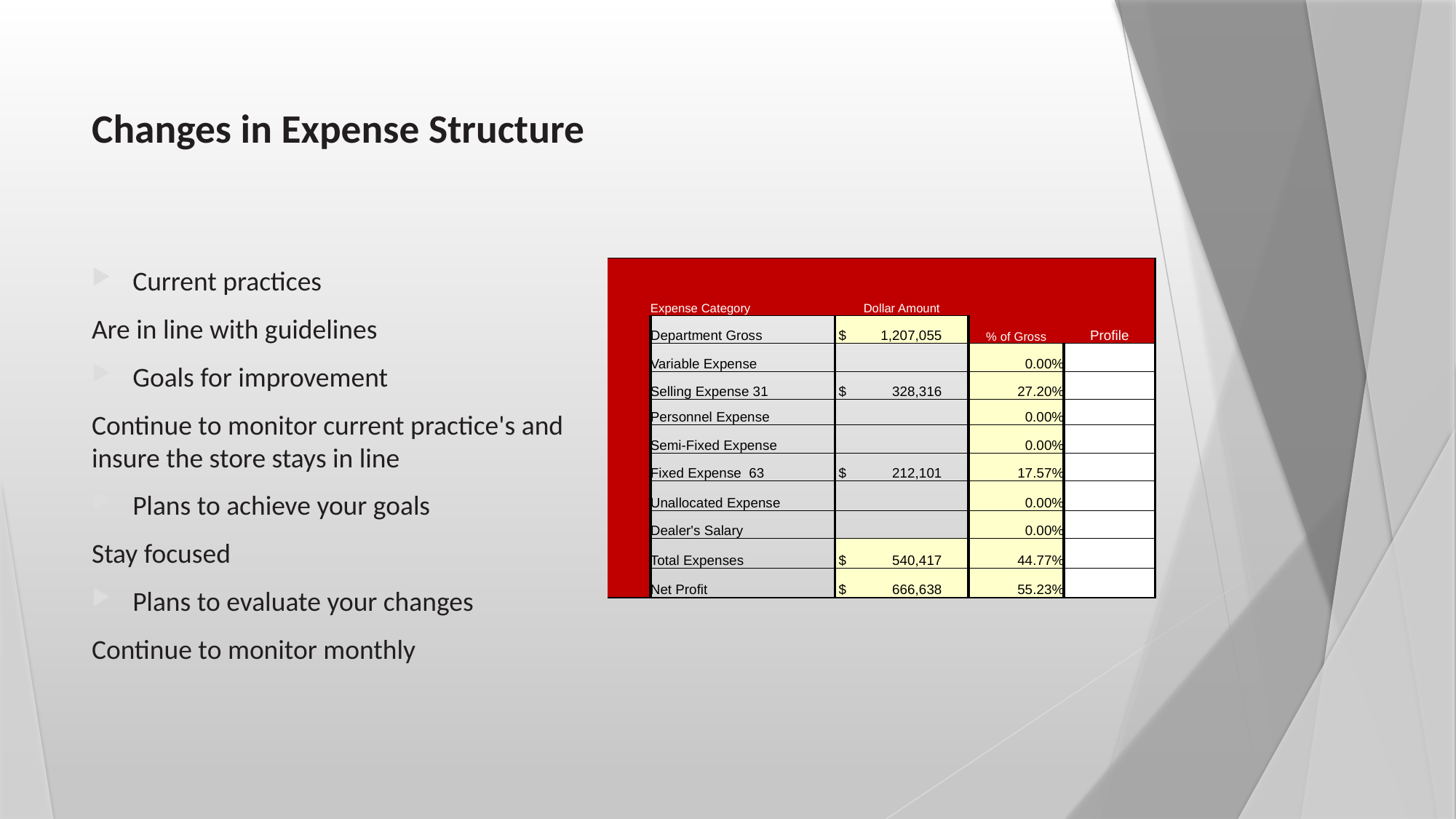

# Changes in Expense Structure
Current practices
Are in line with guidelines
Goals for improvement
Continue to monitor current practice's and insure the store stays in line
Plans to achieve your goals
Stay focused
Plans to evaluate your changes
Continue to monitor monthly

|  | Expense Category | Dollar Amount |  |  |
| --- | --- | --- | --- | --- |
|  | Department Gross | $ 1,207,055 | % of Gross | Profile |
|  | Variable Expense |  | 0.00% |  |
|  | Selling Expense 31 | $ 328,316 | 27.20% |  |
|  | Personnel Expense |  | 0.00% |  |
|  | Semi-Fixed Expense |  | 0.00% |  |
|  | Fixed Expense 63 | $ 212,101 | 17.57% |  |
|  | Unallocated Expense |  | 0.00% |  |
|  | Dealer's Salary |  | 0.00% |  |
|  | Total Expenses | $ 540,417 | 44.77% |  |
|  | Net Profit | $ 666,638 | 55.23% |  |